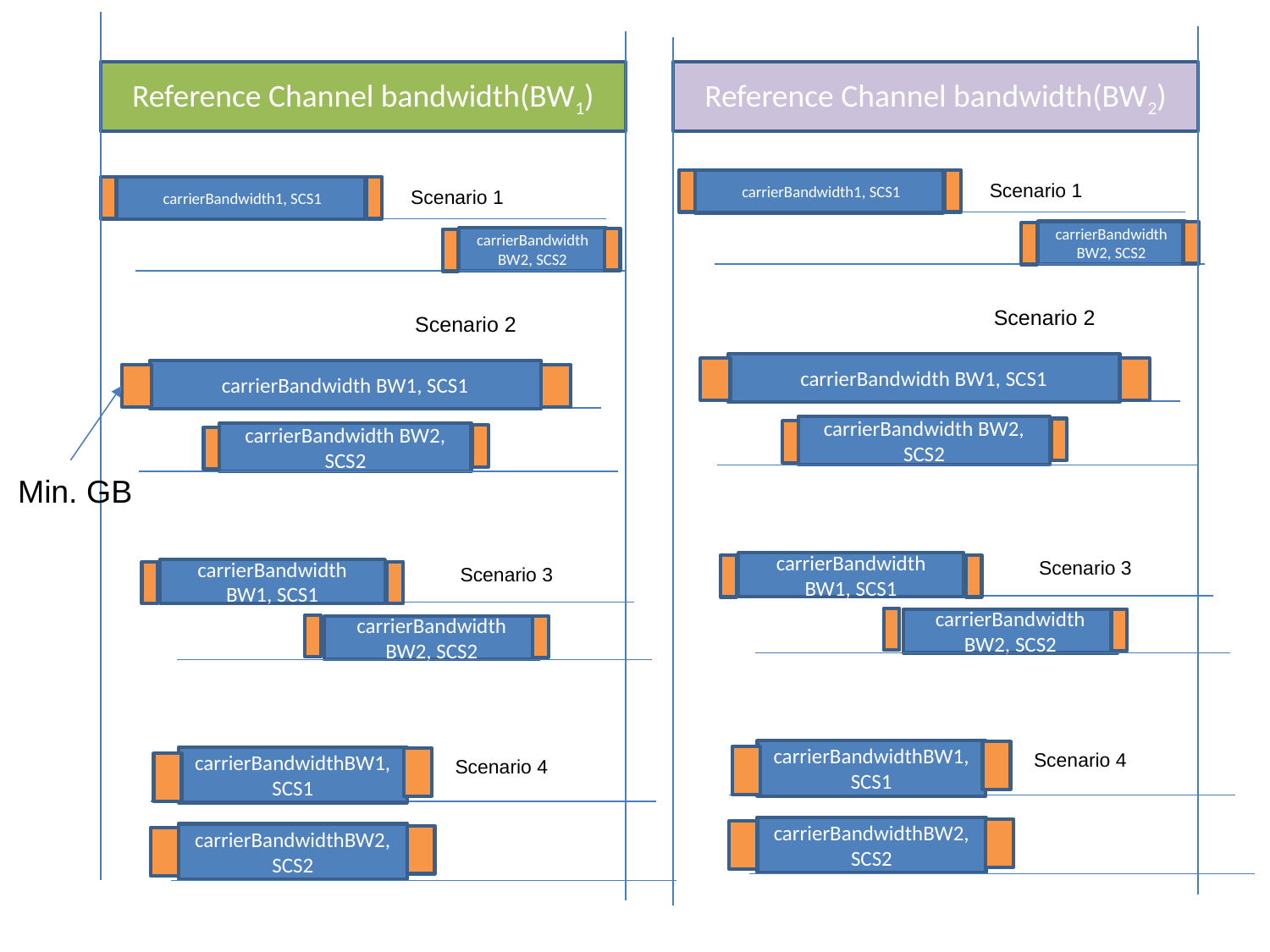

Reference Channel bandwidth(BW1)
Reference Channel bandwidth(BW2)

 carrierBandwidth1, SCS1

Scenario 1

 carrierBandwidth1, SCS1

Scenario 1
carrierBandwidth BW2, SCS2

carrierBandwidth BW2, SCS2

Scenario 2
Scenario 2
carrierBandwidth BW1, SCS1
carrierBandwidth BW2, SCS2

carrierBandwidth BW1, SCS1
carrierBandwidth BW2, SCS2

Min. GB
Scenario 3
carrierBandwidth BW1, SCS1
carrierBandwidth BW2, SCS2

Scenario 3
carrierBandwidth BW1, SCS1
carrierBandwidth BW2, SCS2

carrierBandwidthBW1, SCS1
carrierBandwidthBW2, SCS2

Scenario 4

carrierBandwidthBW1, SCS1
carrierBandwidthBW2, SCS2

Scenario 4